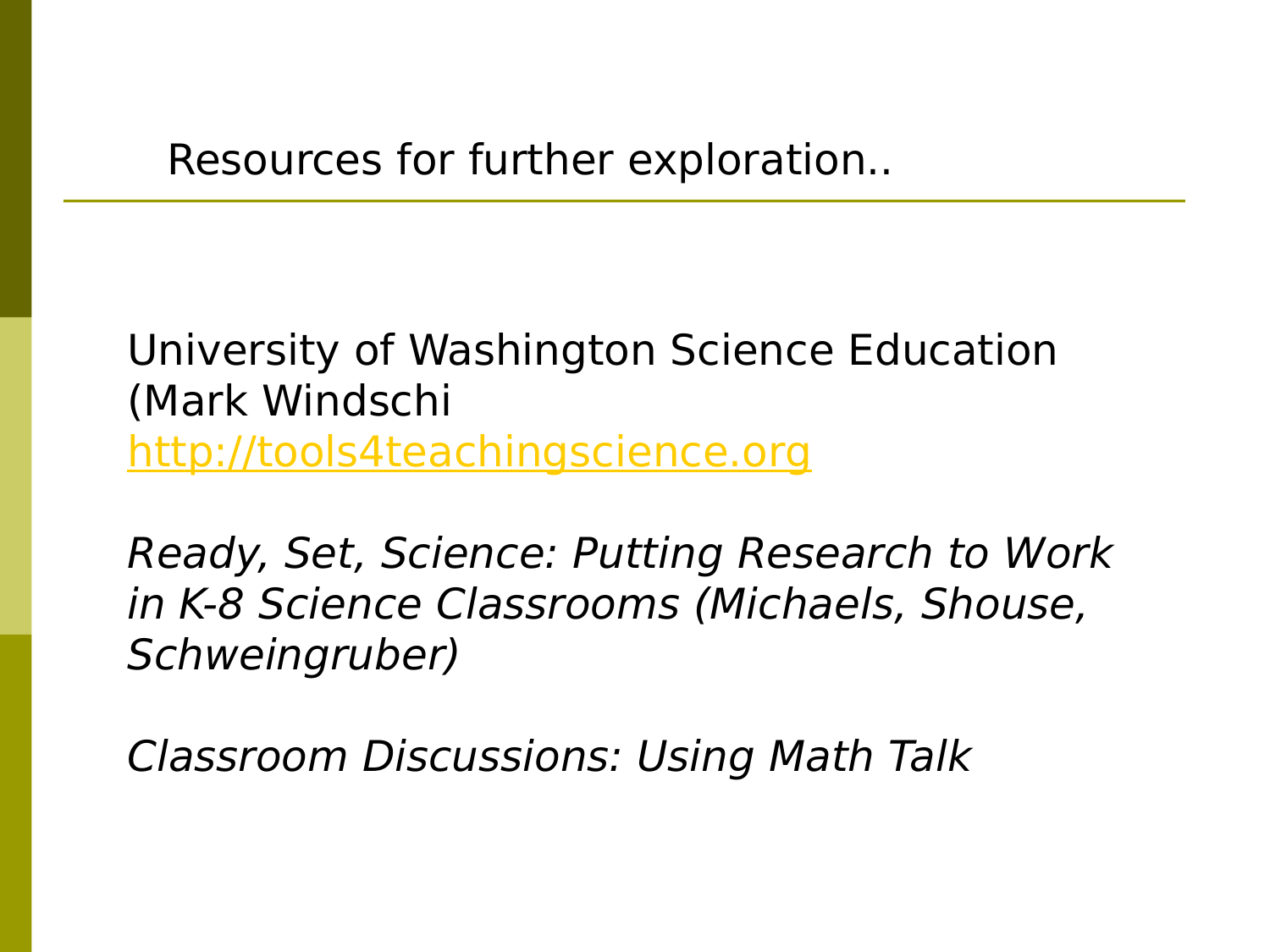

Resources for further exploration..

University of Washington Science Education (Mark Windschi
http://tools4teachingscience.org

Ready, Set, Science: Putting Research to Work in K-8 Science Classrooms (Michaels, Shouse, Schweingruber)

Classroom Discussions: Using Math Talk